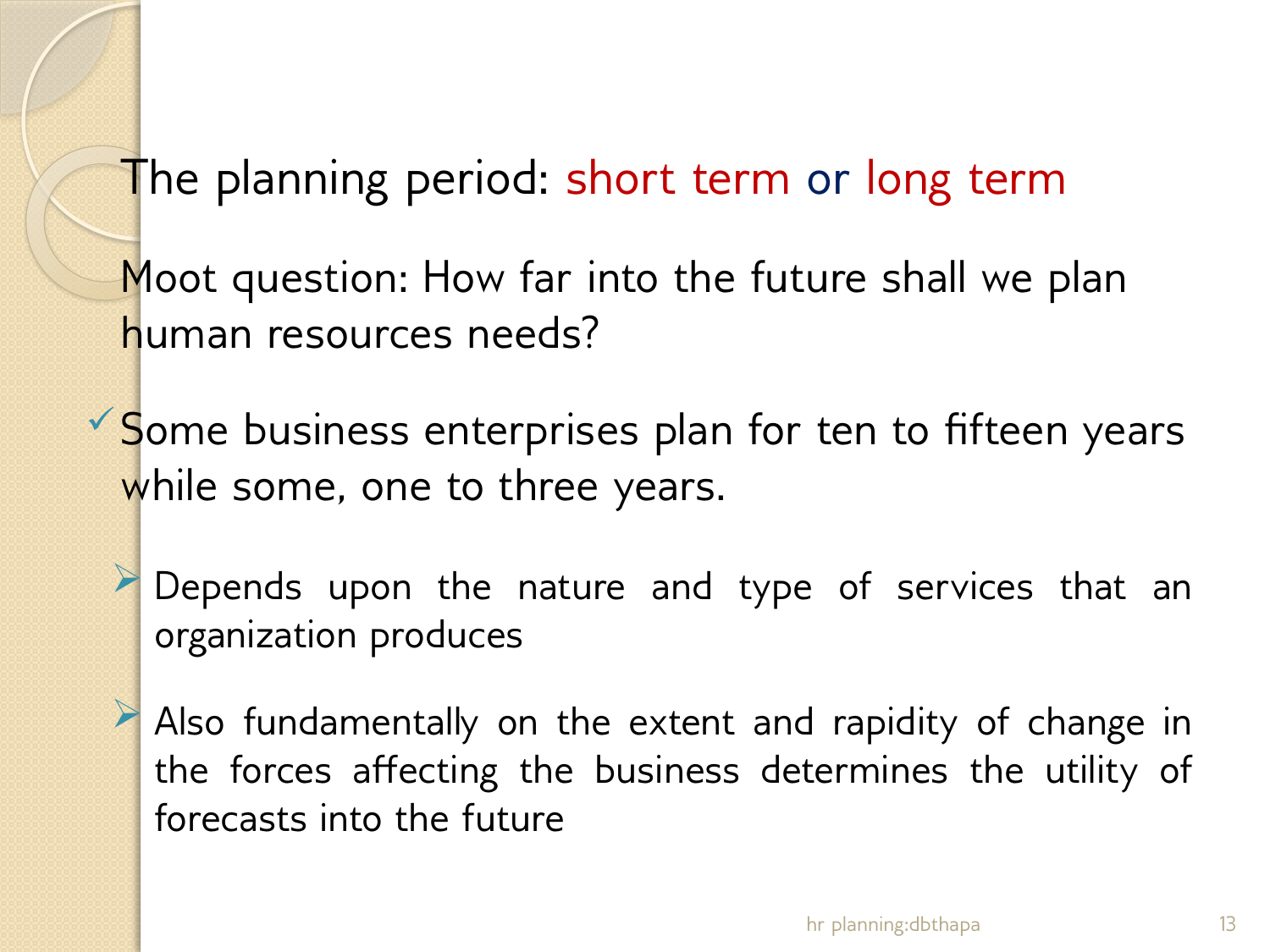

#
	The planning period: short term or long term

	Moot question: How far into the future shall we plan human resources needs?

Some business enterprises plan for ten to fifteen years while some, one to three years.

Depends upon the nature and type of services that an organization produces

Also fundamentally on the extent and rapidity of change in the forces affecting the business determines the utility of forecasts into the future

hr planning:dbthapa
13